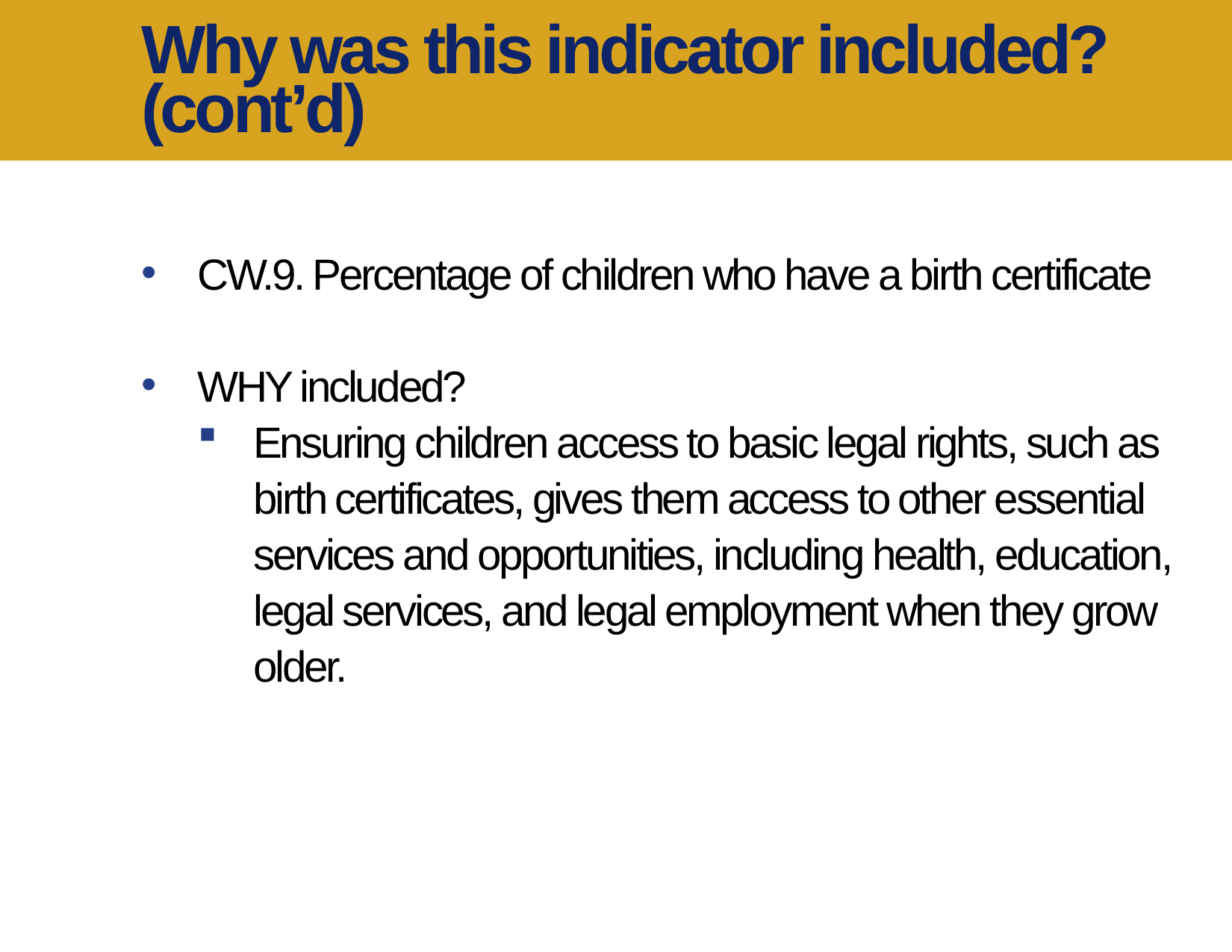

Why was this indicator included?
(cont’d)
CW.9. Percentage of children who have a birth certificate

WHY included?
Ensuring children access to basic legal rights, such as birth certificates, gives them access to other essential services and opportunities, including health, education, legal services, and legal employment when they grow older.